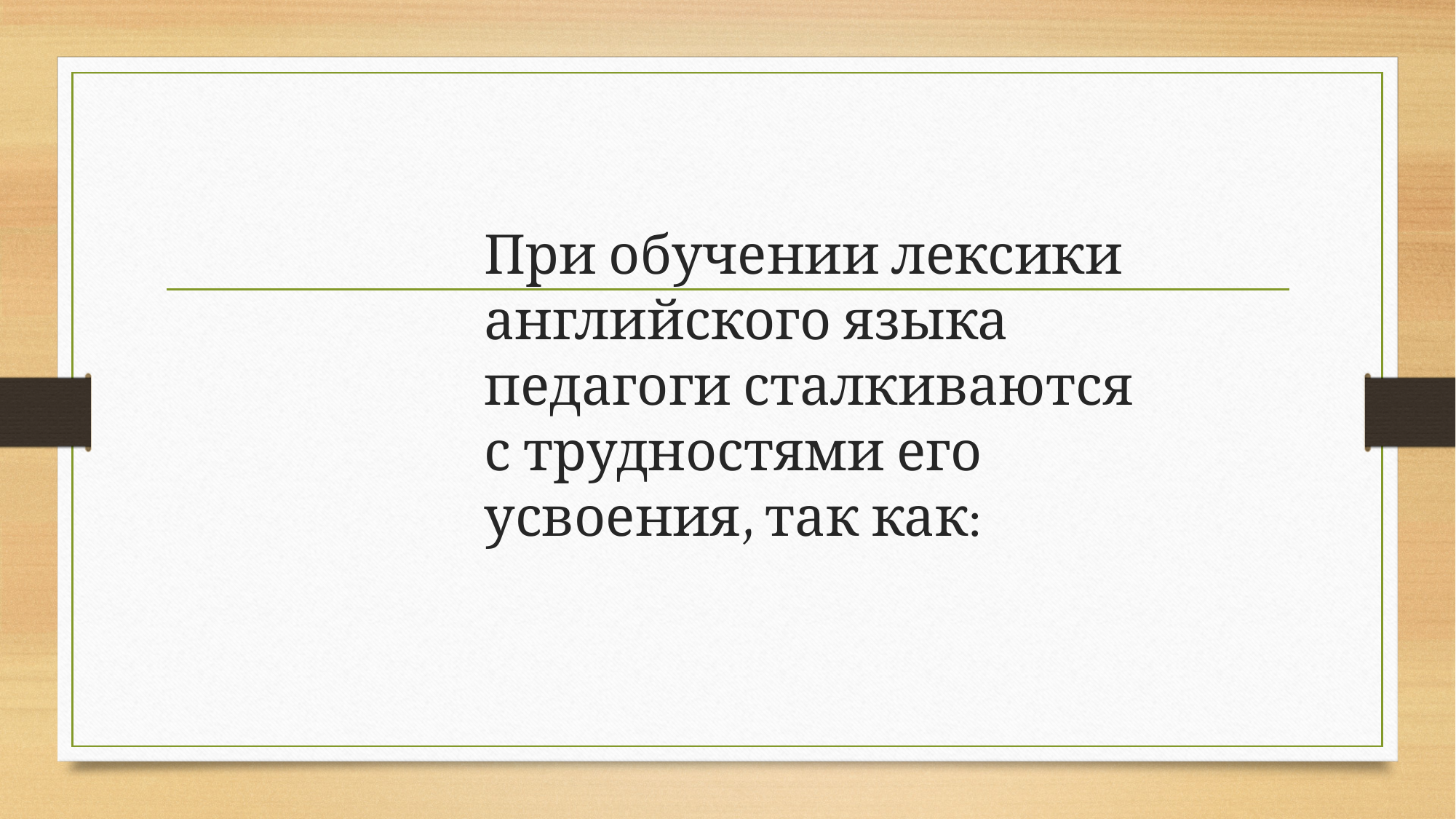

#
При обучении лексики английского языка педагоги сталкиваются с трудностями его усвоения, так как: